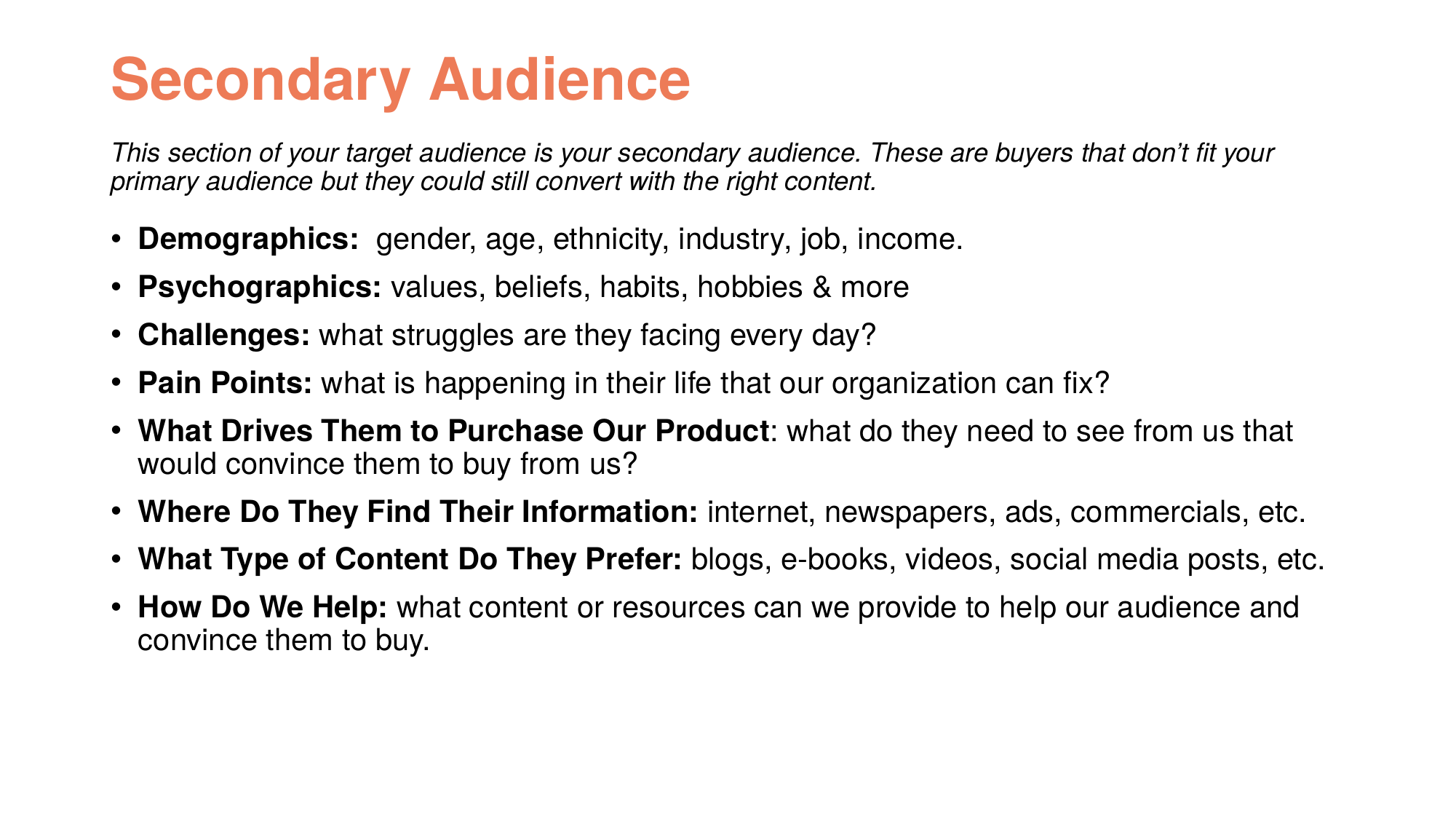

# Secondary Audience This section of your target audience is your secondary audience. These are buyers that don’t fit your primary audience but they could still convert with the right content.
Demographics:  gender, age, ethnicity, industry, job, income.
Psychographics: values, beliefs, habits, hobbies & more
Challenges: what struggles are they facing every day?
Pain Points: what is happening in their life that our organization can fix?
What Drives Them to Purchase Our Product: what do they need to see from us that would convince them to buy from us?
Where Do They Find Their Information: internet, newspapers, ads, commercials, etc.
What Type of Content Do They Prefer: blogs, e-books, videos, social media posts, etc.
How Do We Help: what content or resources can we provide to help our audience and convince them to buy.